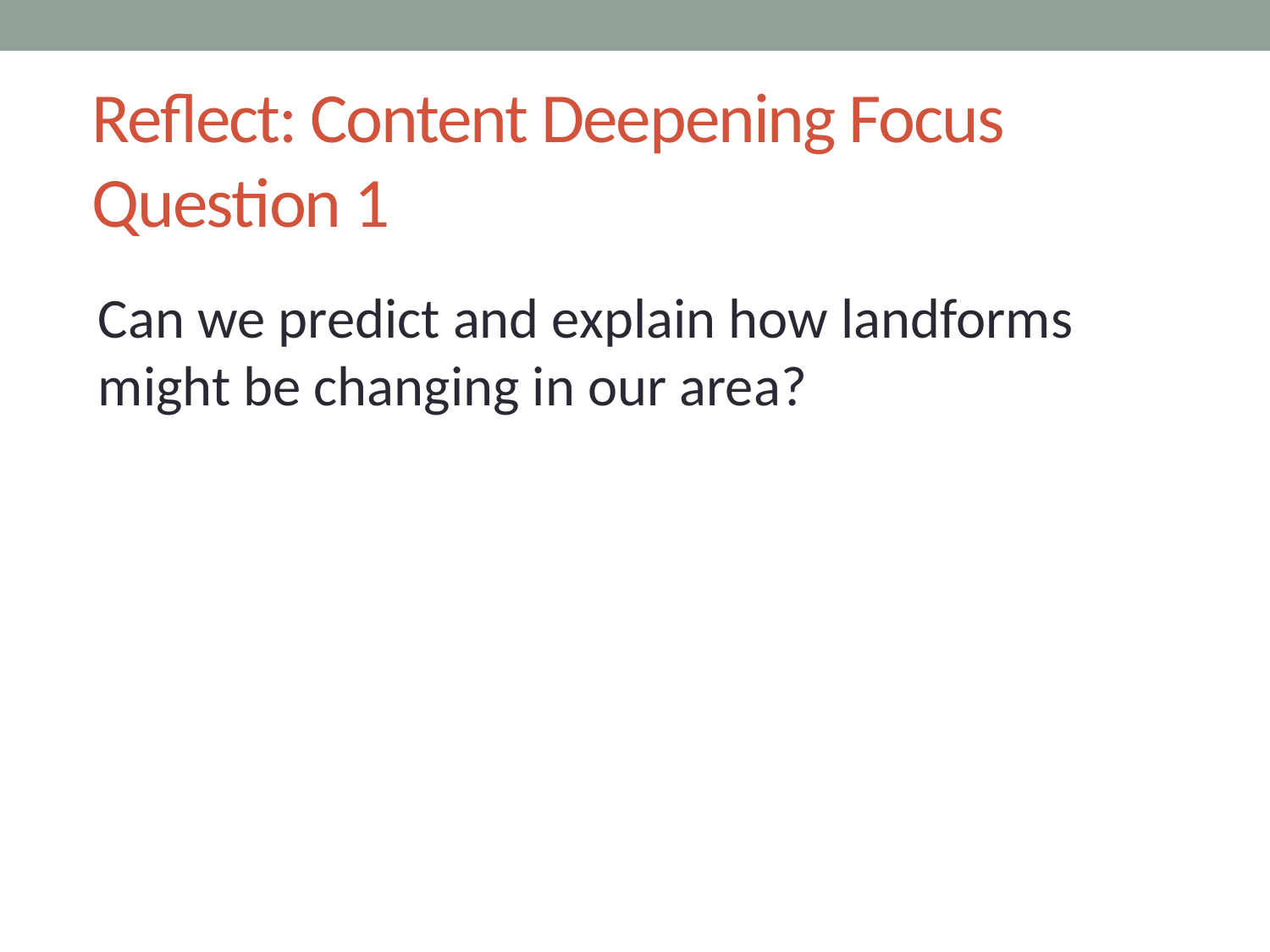

# Reflect: Content Deepening Focus Question 1
Can we predict and explain how landforms might be changing in our area?